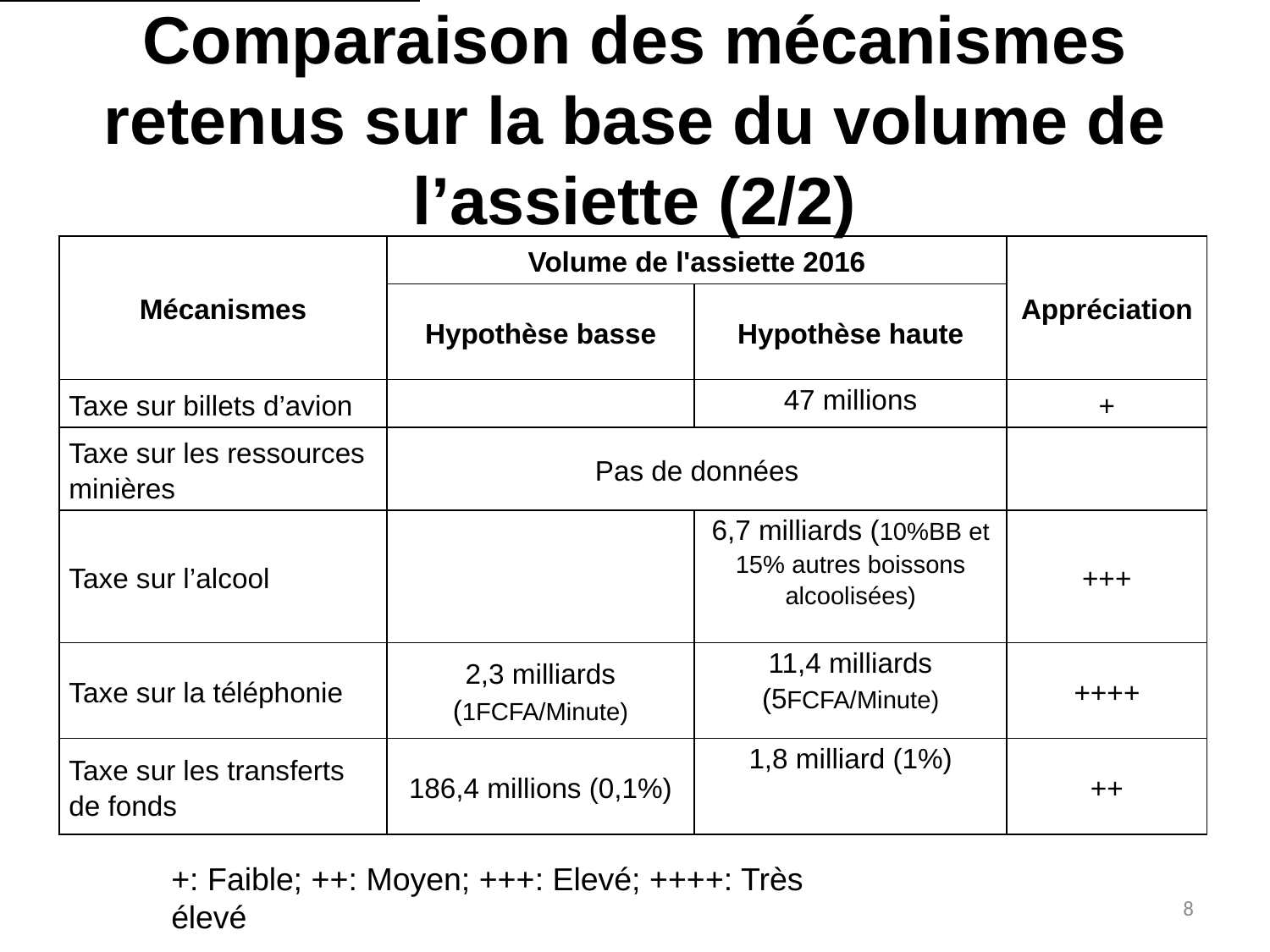

# Comparaison des mécanismes retenus sur la base du volume de l’assiette (2/2)
| Mécanismes | Volume de l'assiette 2016 |  | Appréciation |
| --- | --- | --- | --- |
|  | Hypothèse basse | Hypothèse haute |  |
| Taxe sur billets d’avion |  | 47 millions | + |
| Taxe sur les ressources minières | Pas de données |  |  |
| Taxe sur l’alcool |  | 6,7 milliards (10%BB et 15% autres boissons alcoolisées) | +++ |
| Taxe sur la téléphonie | 2,3 milliards (1FCFA/Minute) | 11,4 milliards (5FCFA/Minute) | ++++ |
| Taxe sur les transferts de fonds | 186,4 millions (0,1%) | 1,8 milliard (1%) | ++ |
+: Faible; ++: Moyen; +++: Elevé; ++++: Très élevé
8